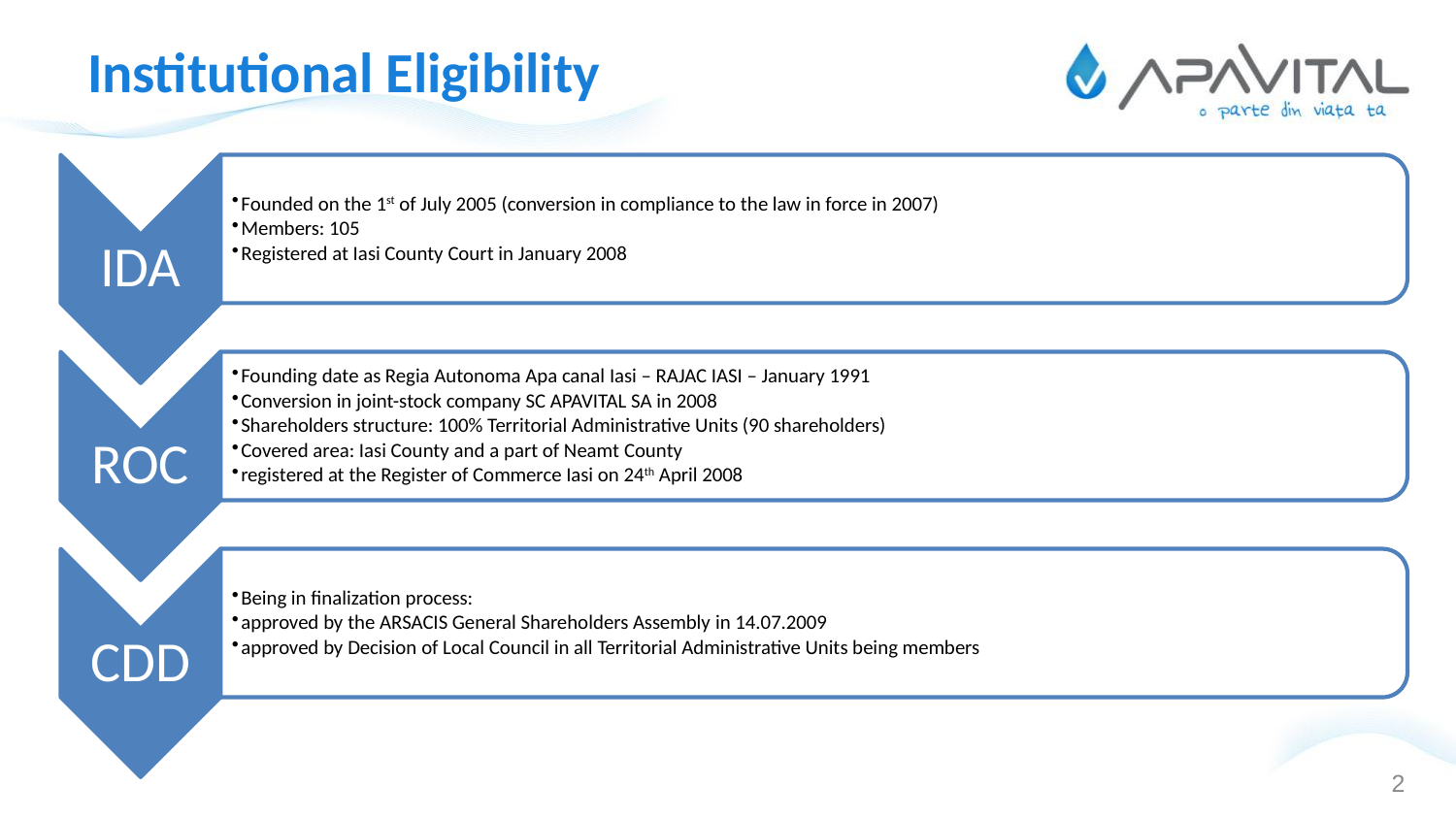

# Institutional Eligibility
IDA
Founded on the 1st of July 2005 (conversion in compliance to the law in force in 2007)
Members: 105
Registered at Iasi County Court in January 2008
ROC
Founding date as Regia Autonoma Apa canal Iasi – RAJAC IASI – January 1991
Conversion in joint-stock company SC APAVITAL SA in 2008
Shareholders structure: 100% Territorial Administrative Units (90 shareholders)
Covered area: Iasi County and a part of Neamt County
registered at the Register of Commerce Iasi on 24th April 2008
CDD
Being in finalization process:
approved by the ARSACIS General Shareholders Assembly in 14.07.2009
approved by Decision of Local Council in all Territorial Administrative Units being members
2